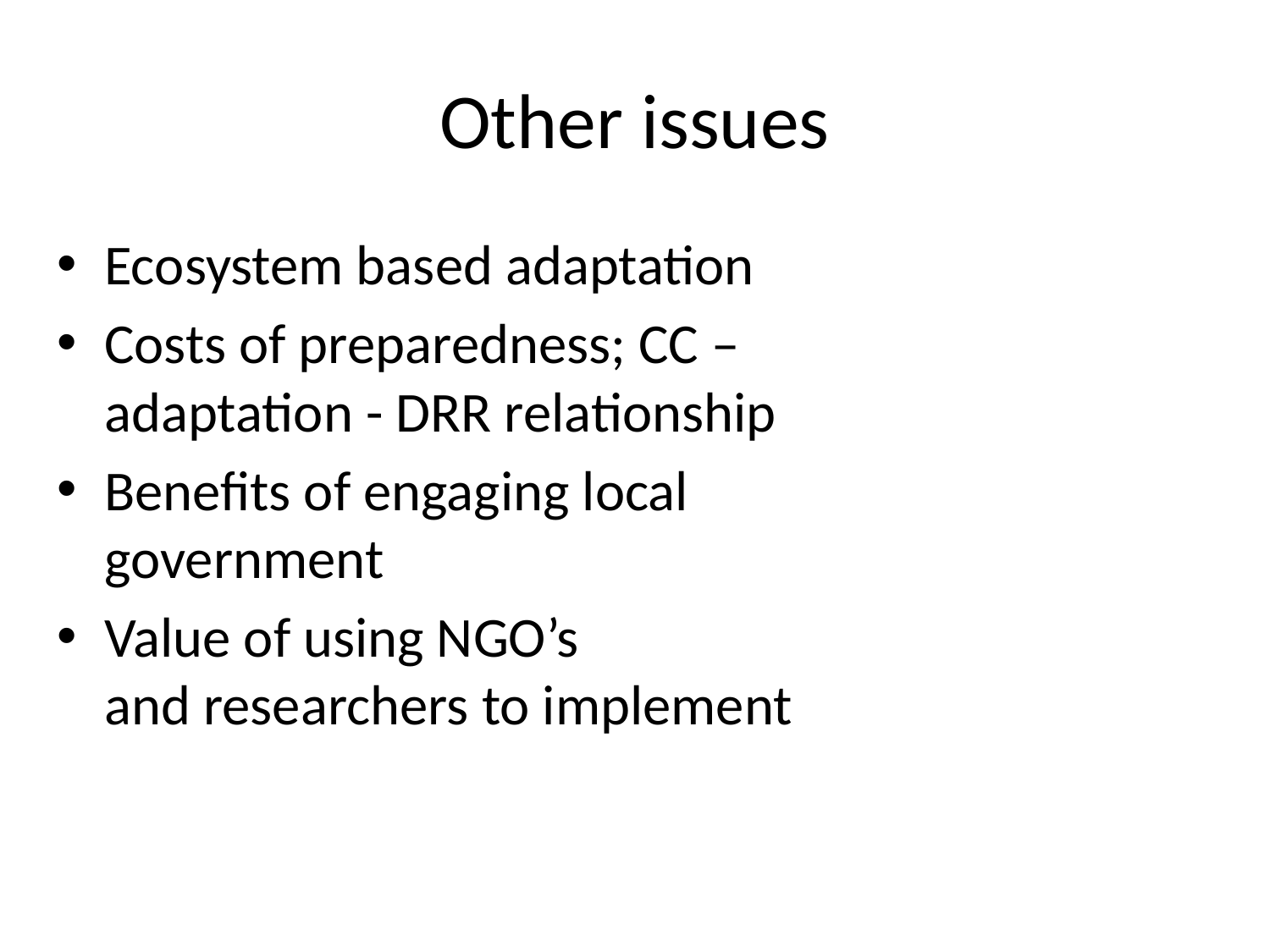

# Other issues
Ecosystem based adaptation
Costs of preparedness; CC – adaptation - DRR relationship
Benefits of engaging local government
Value of using NGO’s
and researchers to implement